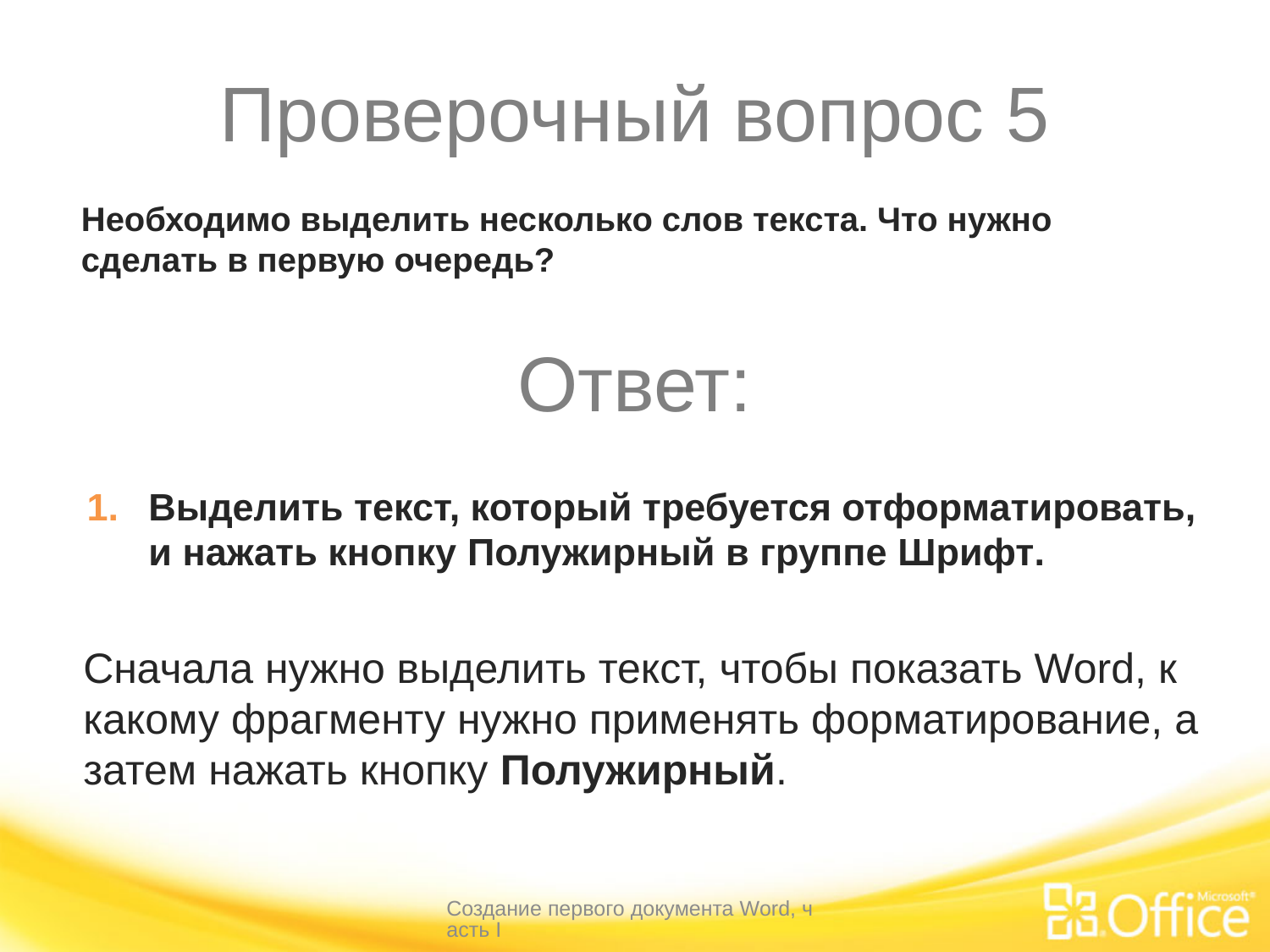

# Проверочный вопрос 5
Необходимо выделить несколько слов текста. Что нужно сделать в первую очередь?
Ответ:
Выделить текст, который требуется отформатировать, и нажать кнопку Полужирный в группе Шрифт.
Сначала нужно выделить текст, чтобы показать Word, к какому фрагменту нужно применять форматирование, а затем нажать кнопку Полужирный.
Создание первого документа Word, часть I